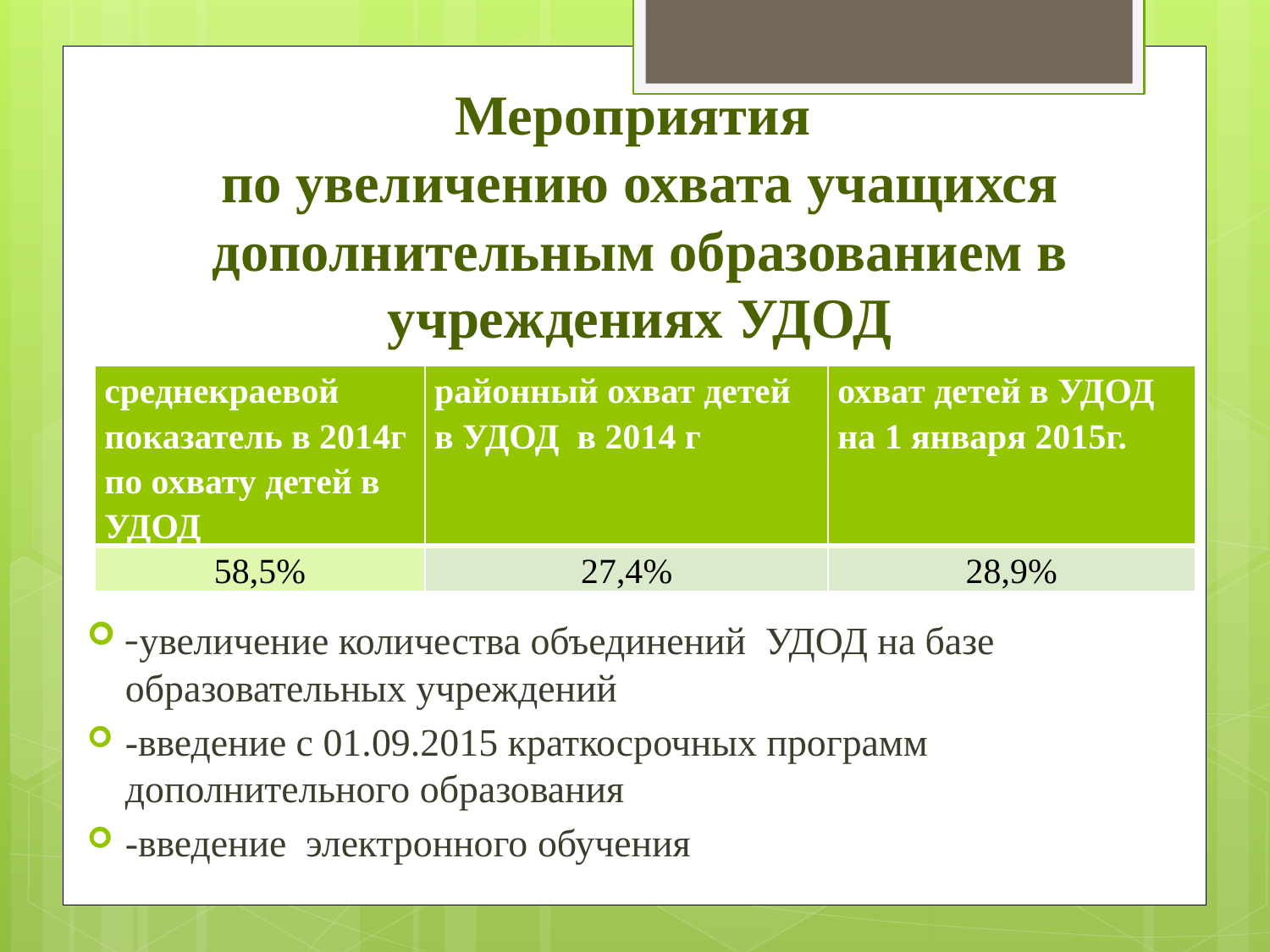

# Мероприятия по увеличению охвата учащихся дополнительным образованием в учреждениях УДОД
| среднекраевой показатель в 2014г по охвату детей в УДОД | районный охват детей в УДОД в 2014 г | охват детей в УДОД на 1 января 2015г. |
| --- | --- | --- |
| 58,5% | 27,4% | 28,9% |
-увеличение количества объединений  УДОД на базе образовательных учреждений
-введение с 01.09.2015 краткосрочных программ дополнительного образования
-введение  электронного обучения